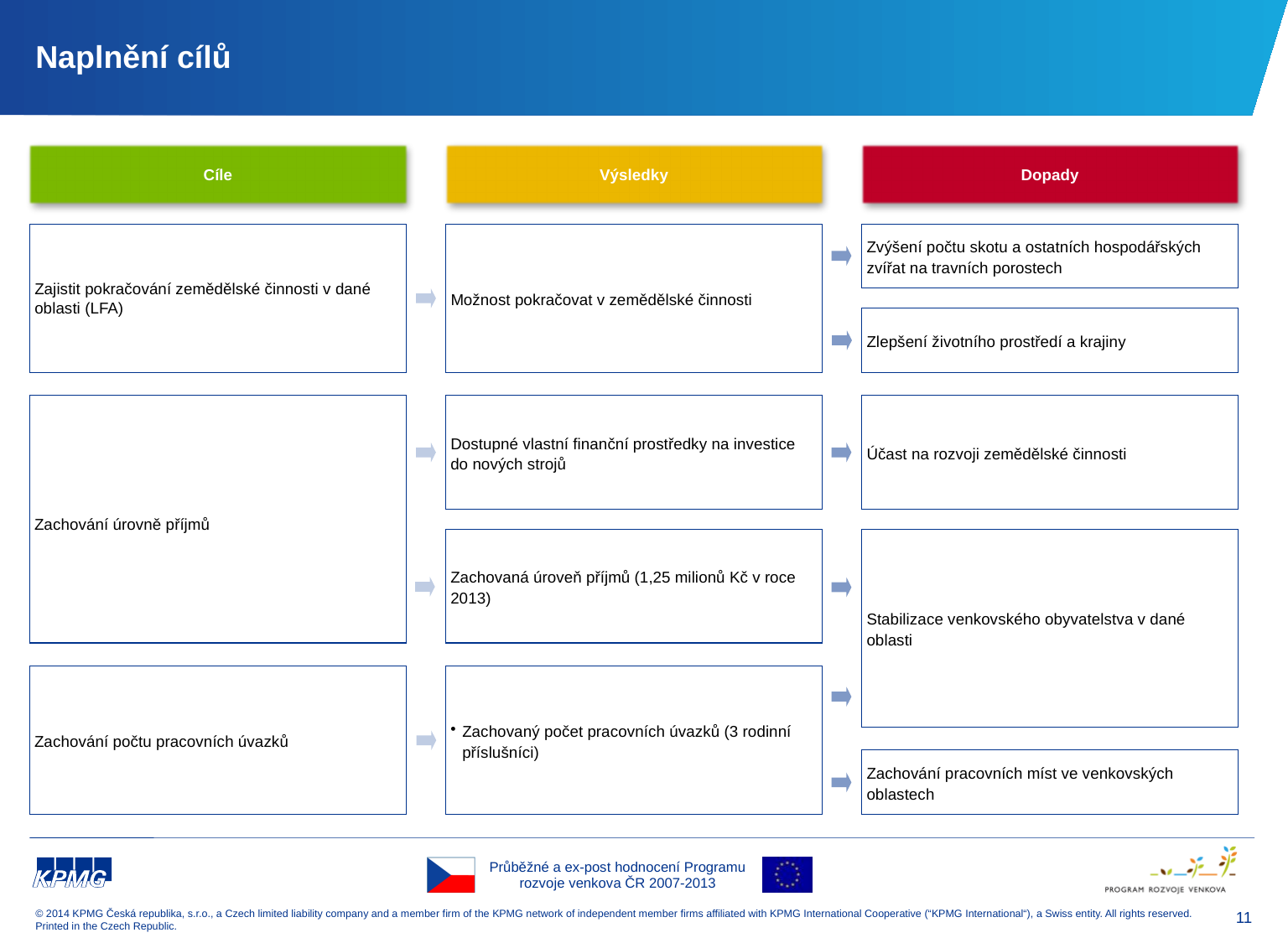

# Naplnění cílů
Cíle
Výsledky
Dopady
Zajistit pokračování zemědělské činnosti v dané oblasti (LFA)
Možnost pokračovat v zemědělské činnosti
Zvýšení počtu skotu a ostatních hospodářských zvířat na travních porostech

Zlepšení životního prostředí a krajiny

Dostupné vlastní finanční prostředky na investice do nových strojů
Účast na rozvoji zemědělské činnosti
Zachování úrovně příjmů

Zachovaná úroveň příjmů (1,25 milionů Kč v roce 2013)
Stabilizace venkovského obyvatelstva v dané oblasti

Zachovaný počet pracovních úvazků (3 rodinní příslušníci)
Zachování počtu pracovních úvazků

Zachování pracovních míst ve venkovských oblastech